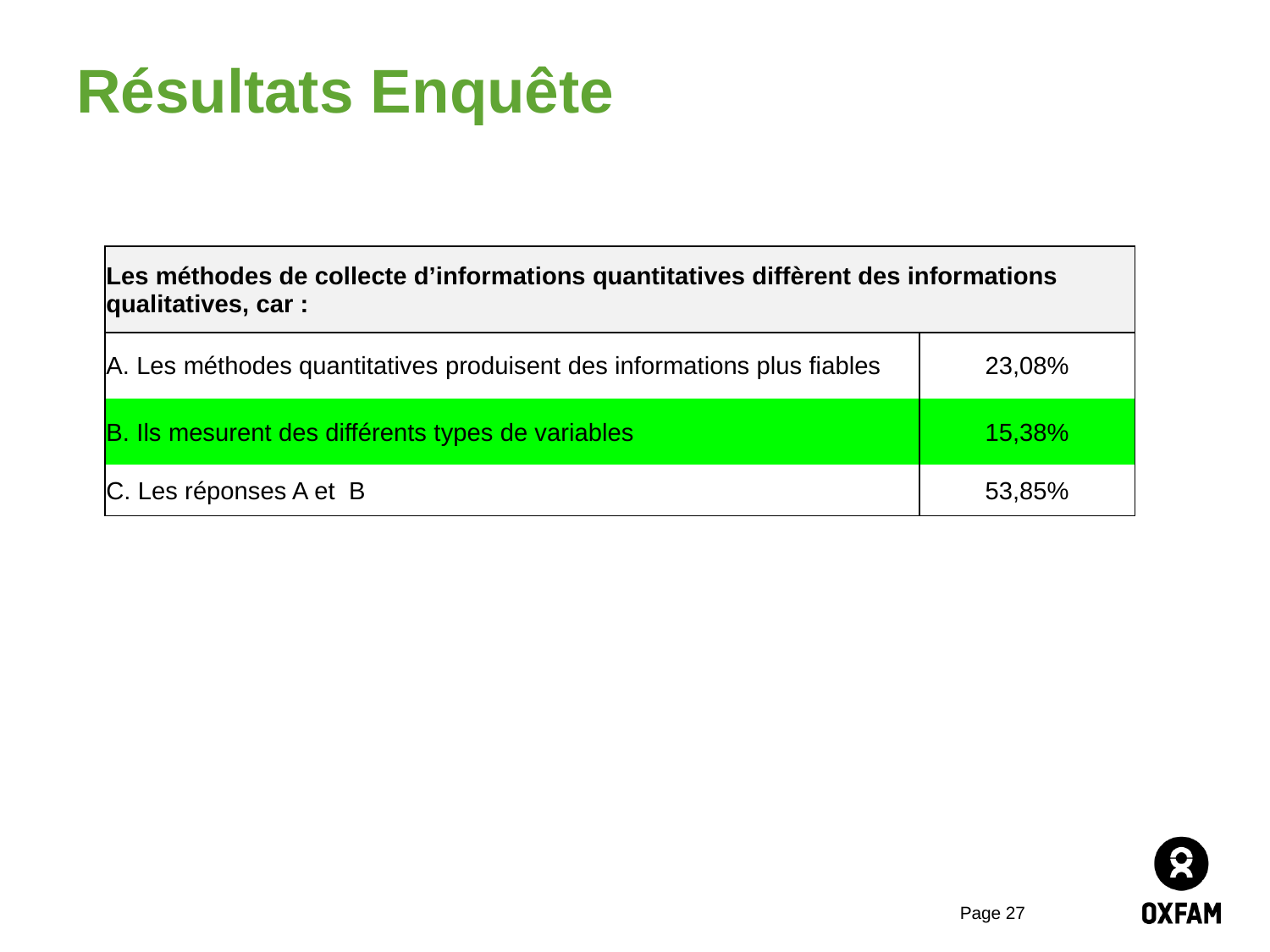

# Résultats Enquête

| Les méthodes de collecte d’informations quantitatives diffèrent des informations qualitatives, car : |  |
| --- | --- |
| A. Les méthodes quantitatives produisent des informations plus fiables | 23,08% |
| B. Ils mesurent des différents types de variables | 15,38% |
| C. Les réponses A et B | 53,85% |